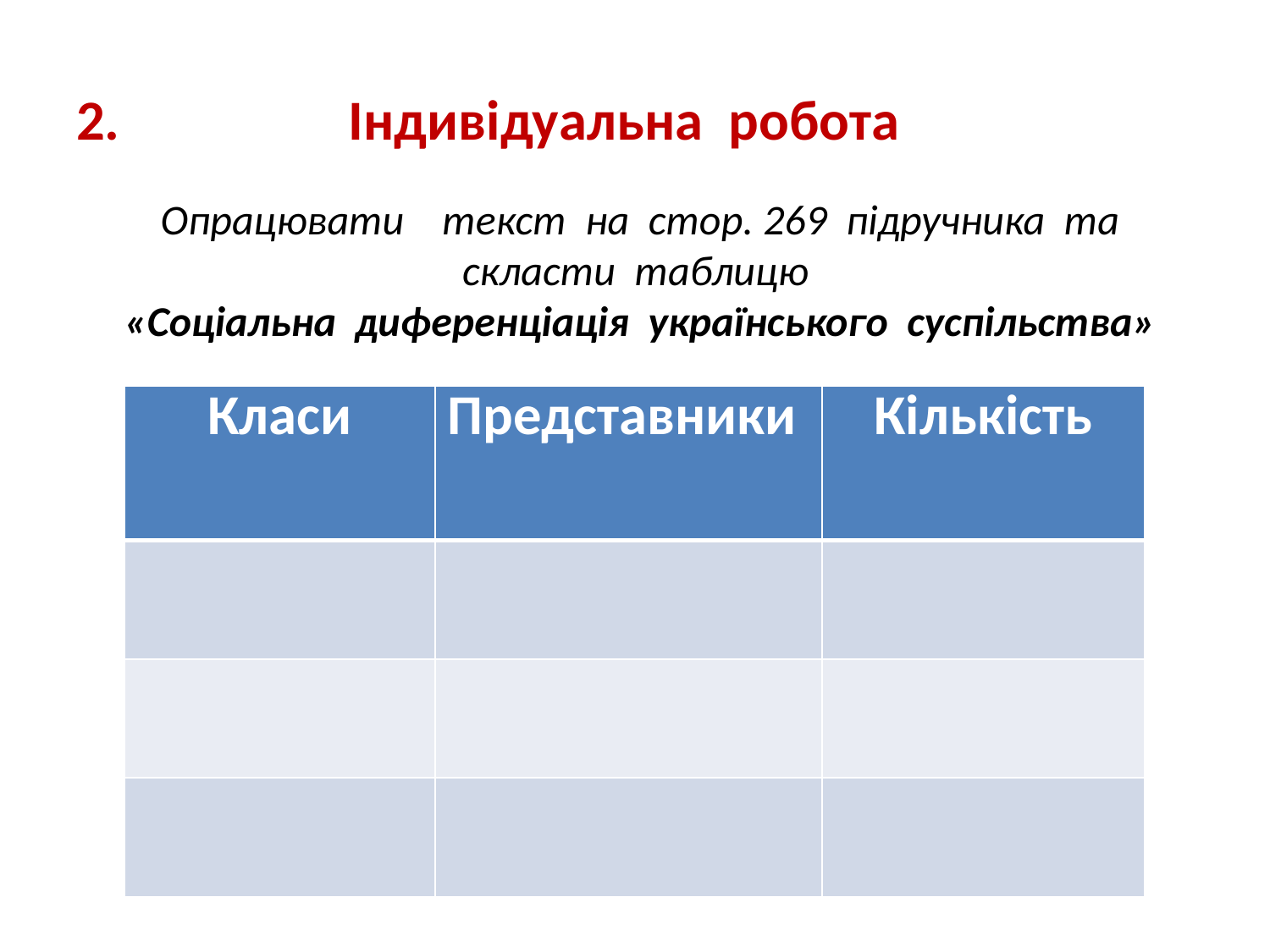

# 2.                  Індивідуальна  робота
Опрацювати    текст  на  стор. 269  підручника  та  скласти  таблицю
«Соціальна  диференціація  українського  суспільства»
| Класи | Представники | Кількість |
| --- | --- | --- |
|  |  |  |
|  |  |  |
|  |  |  |